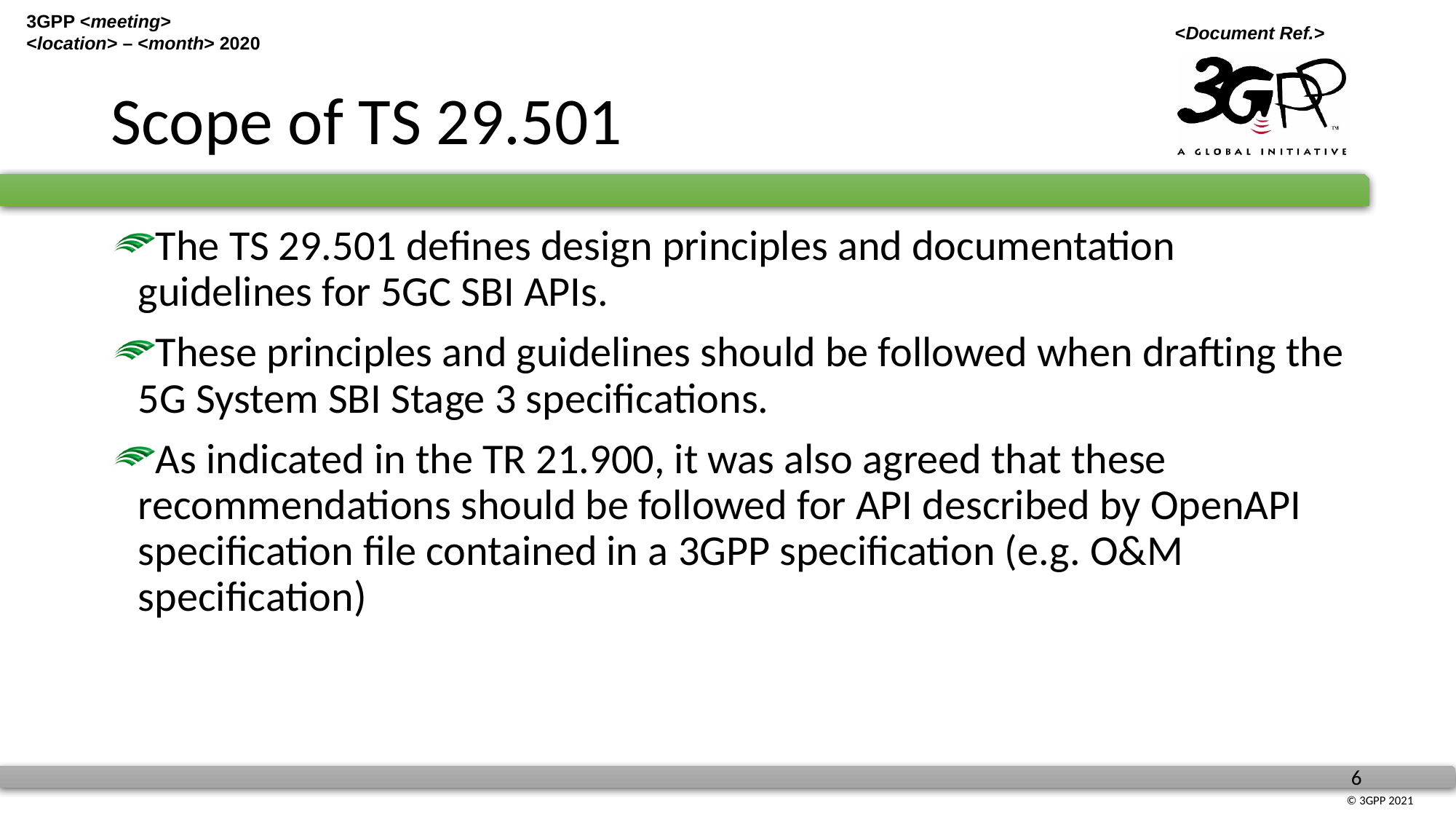

# Scope of TS 29.501
The TS 29.501 defines design principles and documentation guidelines for 5GC SBI APIs.
These principles and guidelines should be followed when drafting the 5G System SBI Stage 3 specifications.
As indicated in the TR 21.900, it was also agreed that these recommendations should be followed for API described by OpenAPI specification file contained in a 3GPP specification (e.g. O&M specification)